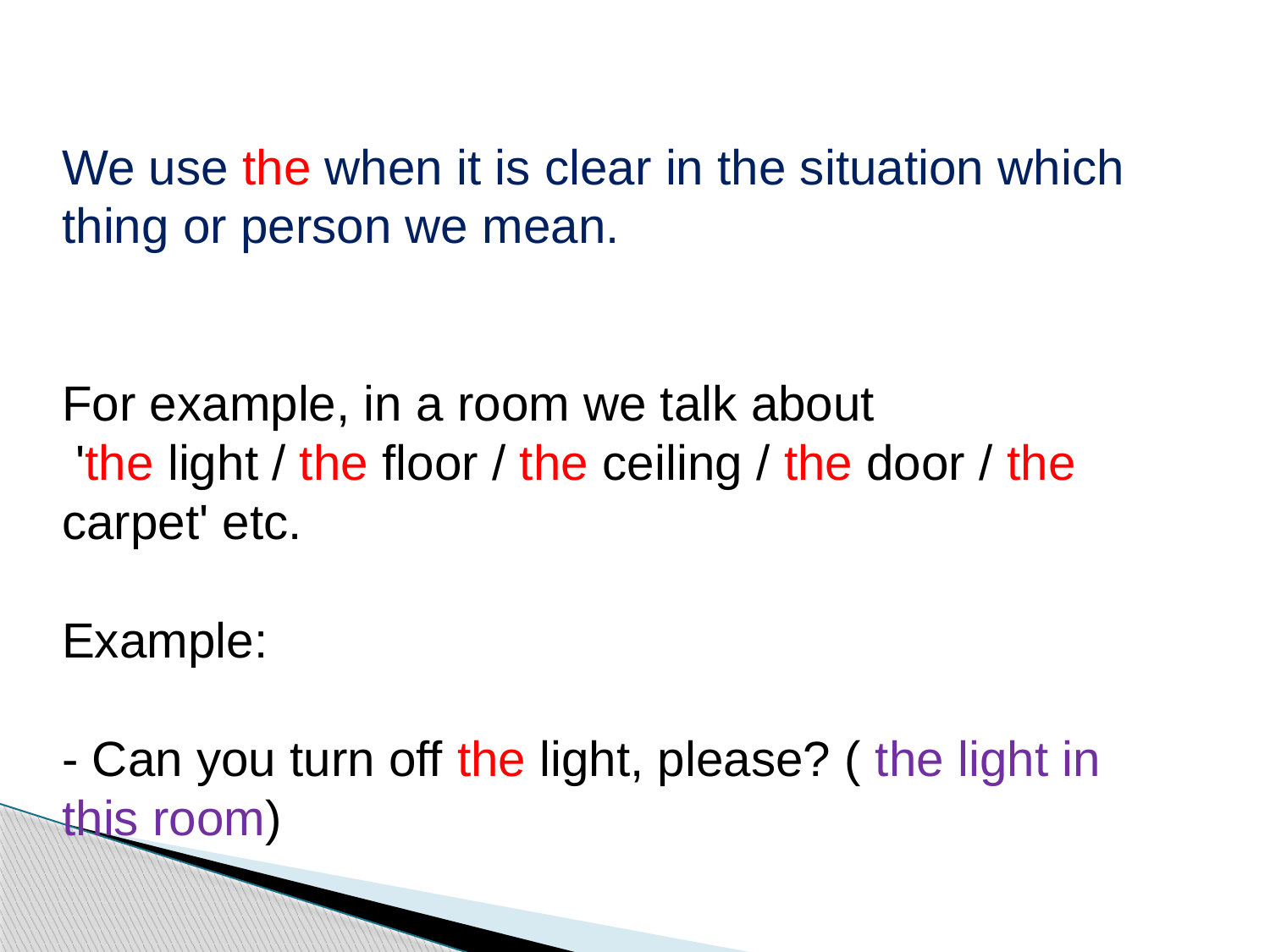

We use the when it is clear in the situation which thing or person we mean.

For example, in a room we talk about
 'the light / the floor / the ceiling / the door / the carpet' etc.

Example:

- Can you turn off the light, please? ( the light in this room)